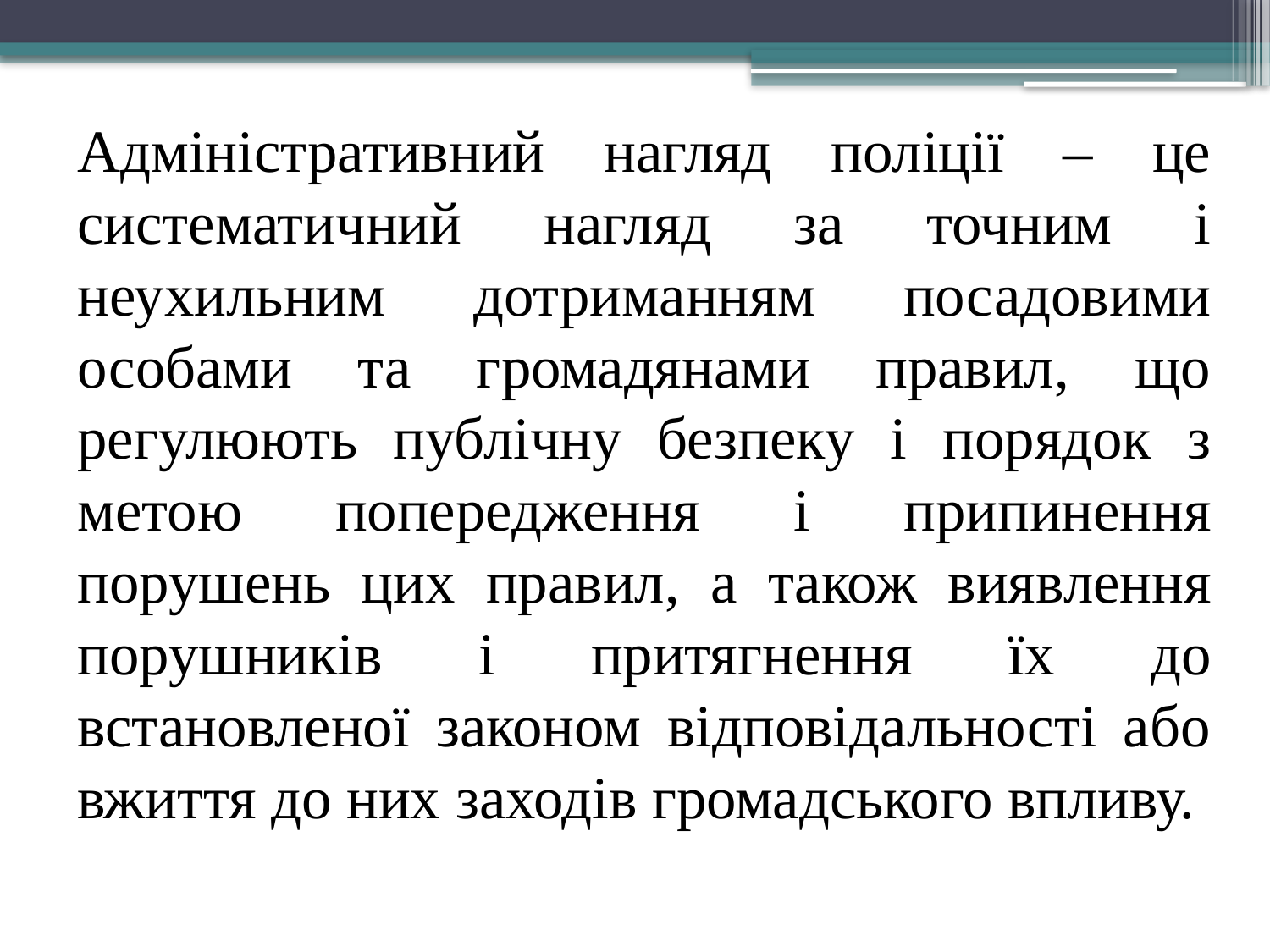

Адміністративний нагляд поліції – це систематичний нагляд за точним і неухильним дотриманням посадовими особами та громадянами правил, що регулюють публічну безпеку і порядок з метою попередження і припинення порушень цих правил, а також виявлення порушників і притягнення їх до встановленої законом відповідальності або вжиття до них заходів громадського впливу.